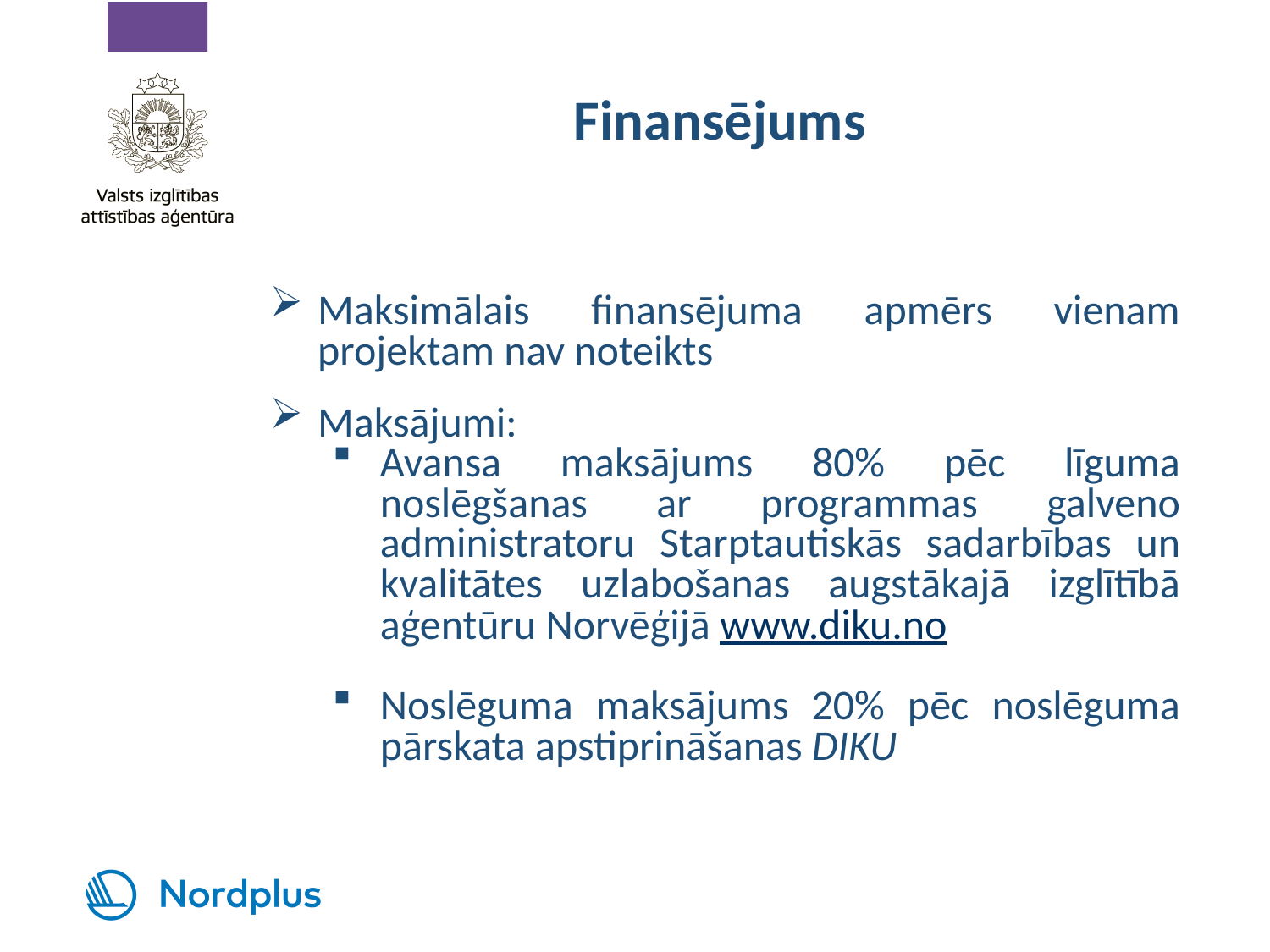

# Finansējums

Maksimālais finansējuma apmērs vienam projektam nav noteikts

Maksājumi:
Avansa maksājums 80% pēc līguma noslēgšanas ar programmas galveno administratoru Starptautiskās sadarbības un kvalitātes uzlabošanas augstākajā izglītībā aģentūru Norvēģijā www.diku.no

Noslēguma maksājums 20% pēc noslēguma pārskata apstiprināšanas DIKU